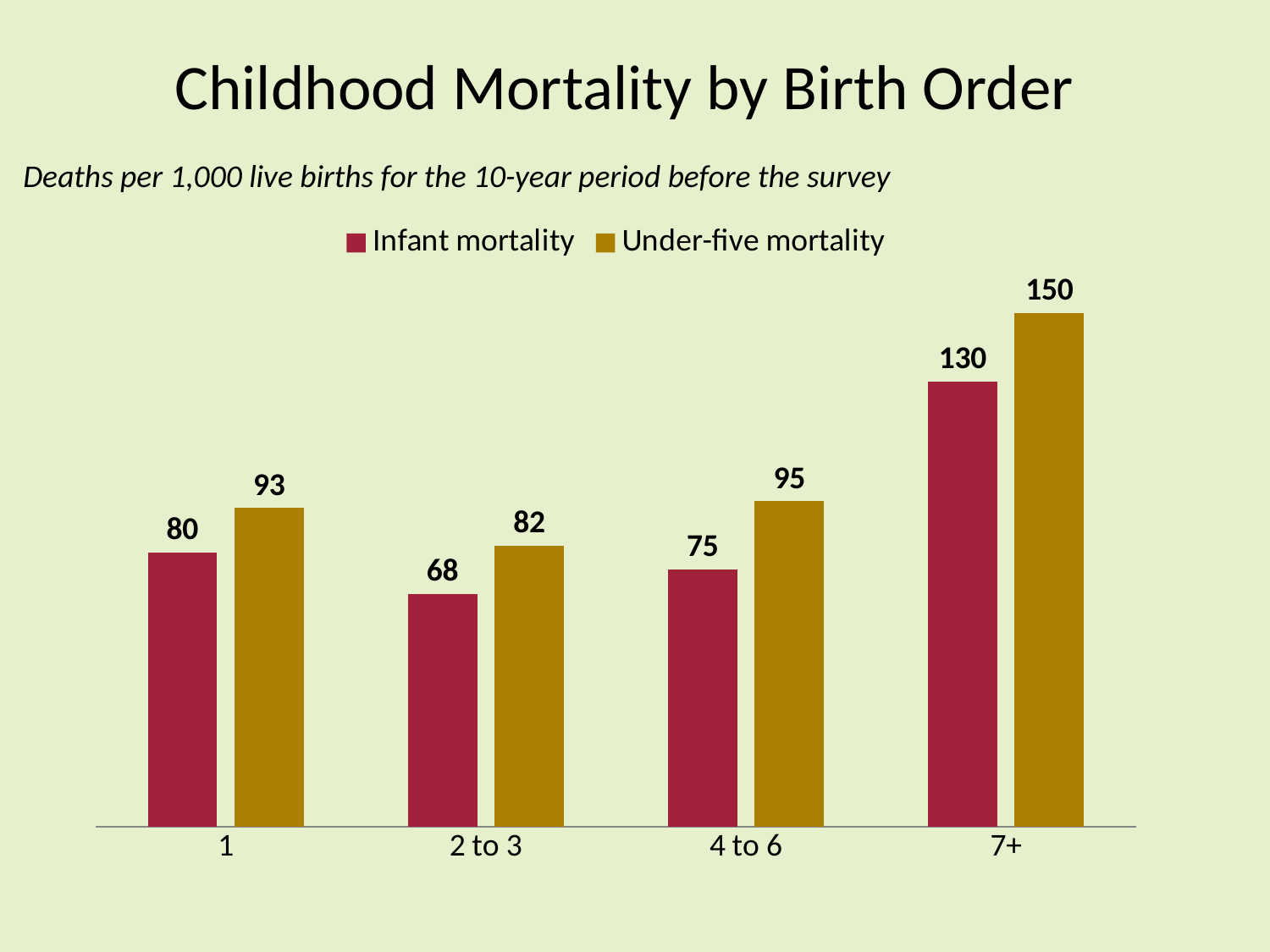

# Childhood Mortality by Birth Order
Deaths per 1,000 live births for the 10-year period before the survey

### Chart

| Category | Infant mortality | Under-five mortality |
|---|---|---|
| 1 | 80.0 | 93.0 |
| 2 to 3 | 68.0 | 82.0 |
| 4 to 6 | 75.0 | 95.0 |
| 7+ | 130.0 | 150.0 |